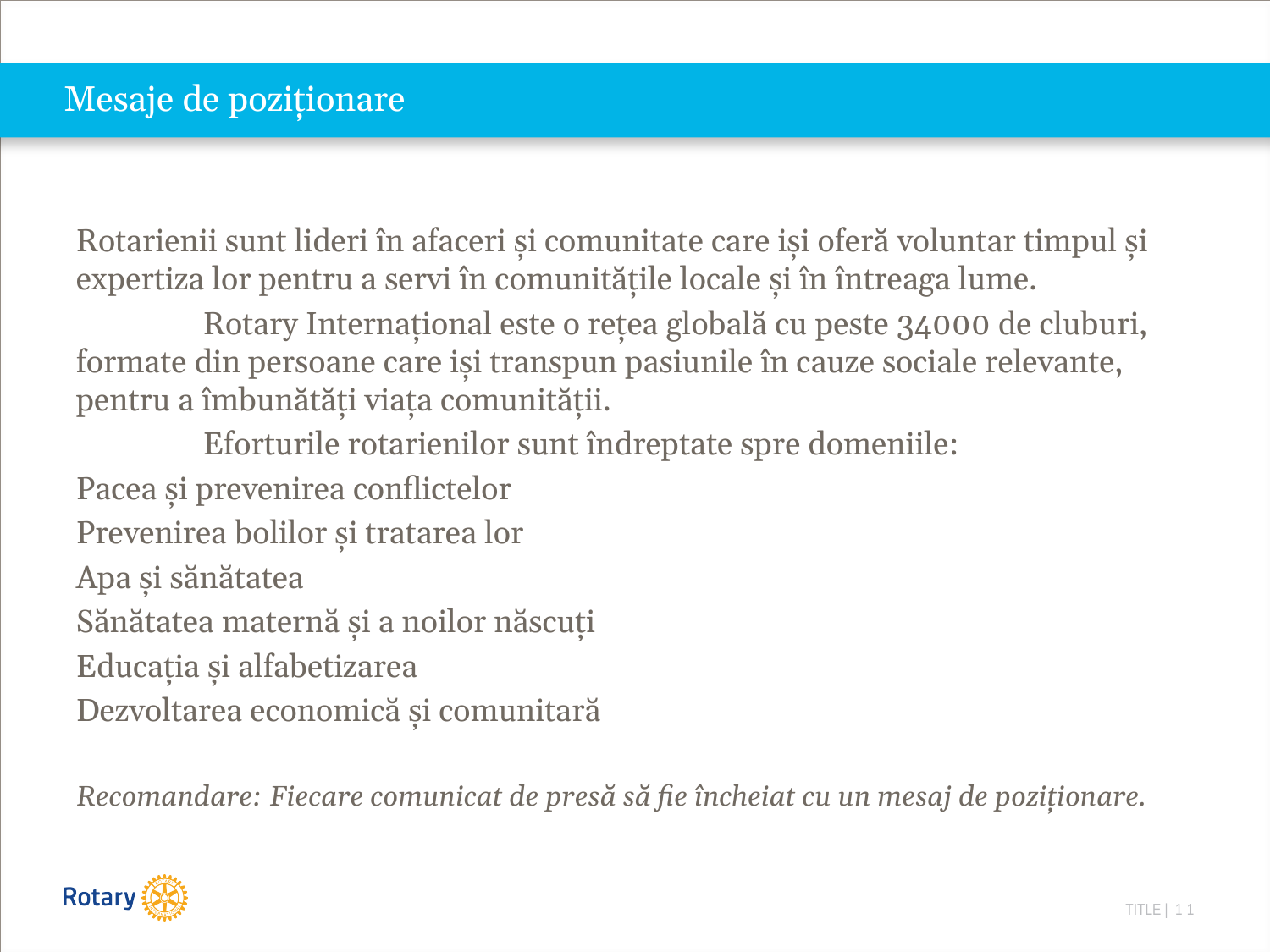

# Mesaje de poziționare

Rotarienii sunt lideri în afaceri și comunitate care iși oferă voluntar timpul și expertiza lor pentru a servi în comunitățile locale și în întreaga lume.
	Rotary Internațional este o rețea globală cu peste 34000 de cluburi, formate din persoane care iși transpun pasiunile în cauze sociale relevante, pentru a îmbunătăți viața comunității.
	Eforturile rotarienilor sunt îndreptate spre domeniile:
Pacea și prevenirea conflictelor
Prevenirea bolilor și tratarea lor
Apa și sănătatea
Sănătatea maternă și a noilor născuți
Educația și alfabetizarea
Dezvoltarea economică și comunitară

Recomandare: Fiecare comunicat de presă să fie încheiat cu un mesaj de poziționare.